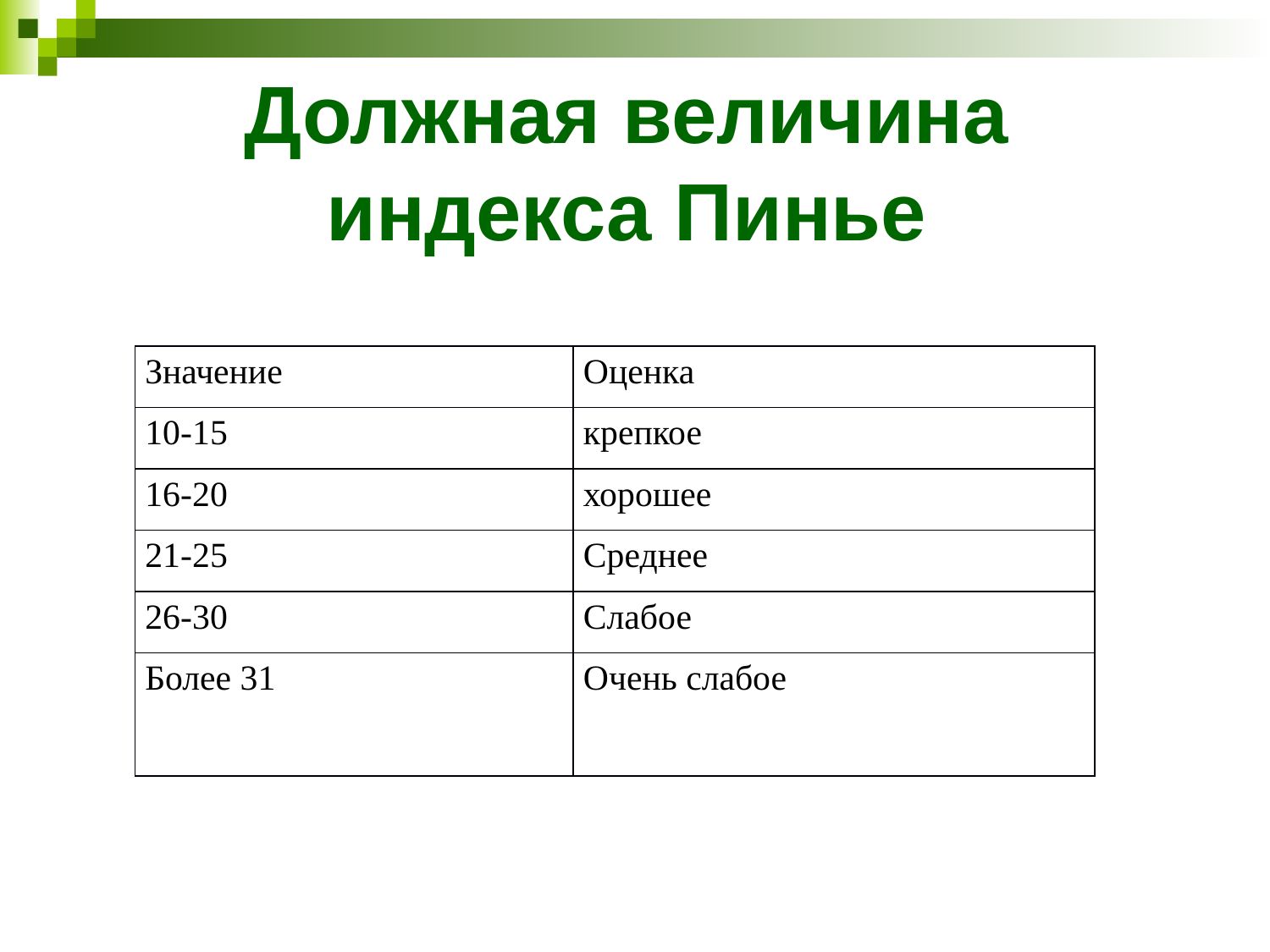

Должная величина
индекса Пинье
| Значение | Оценка |
| --- | --- |
| 10-15 | крепкое |
| 16-20 | хорошее |
| 21-25 | Среднее |
| 26-30 | Слабое |
| Более 31 | Очень слабое |